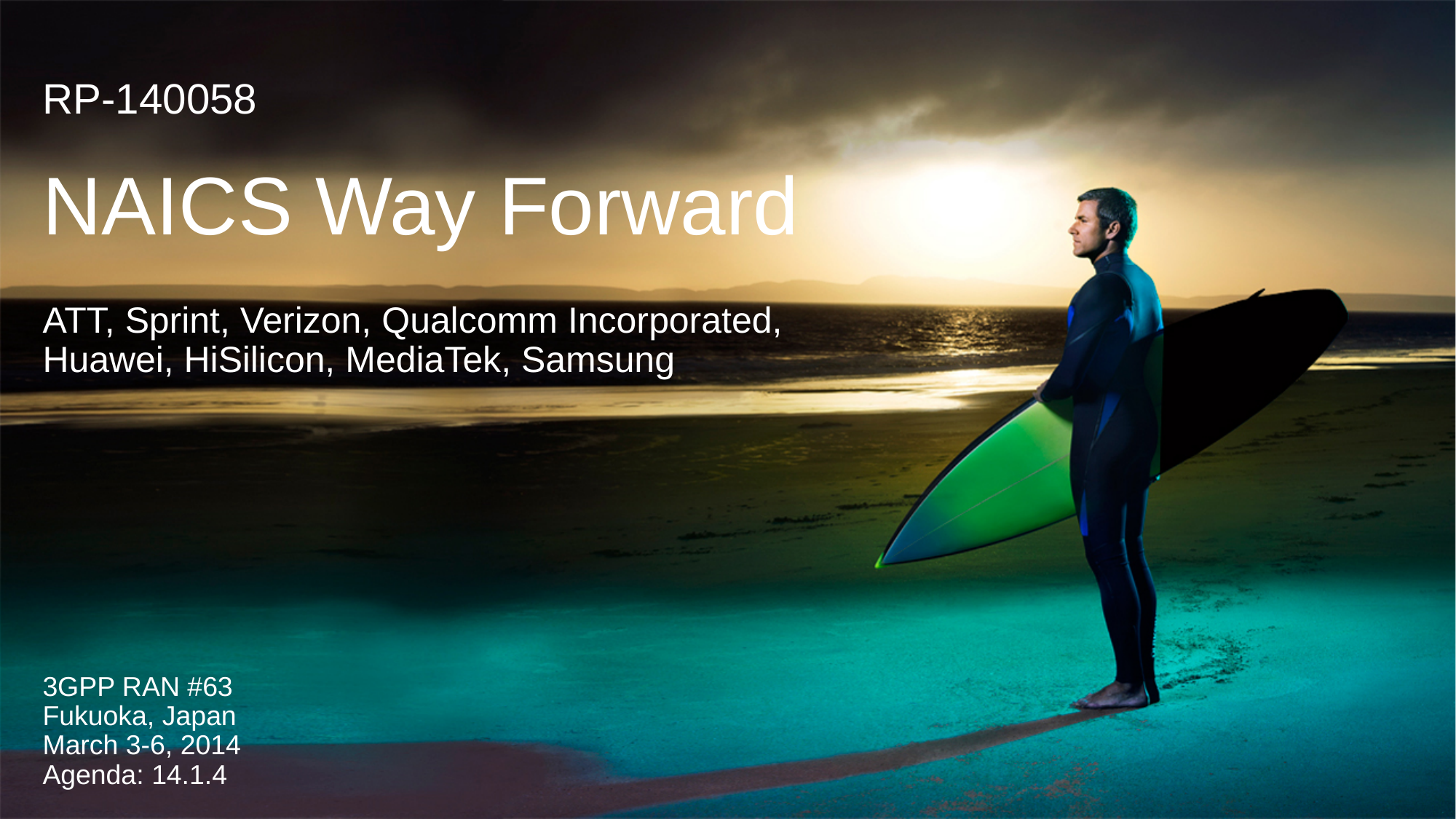

RP-140058
# NAICS Way Forward
ATT, Sprint, Verizon, Qualcomm Incorporated, Huawei, HiSilicon, MediaTek, Samsung
3GPP RAN #63
Fukuoka, Japan
March 3-6, 2014
Agenda: 14.1.4